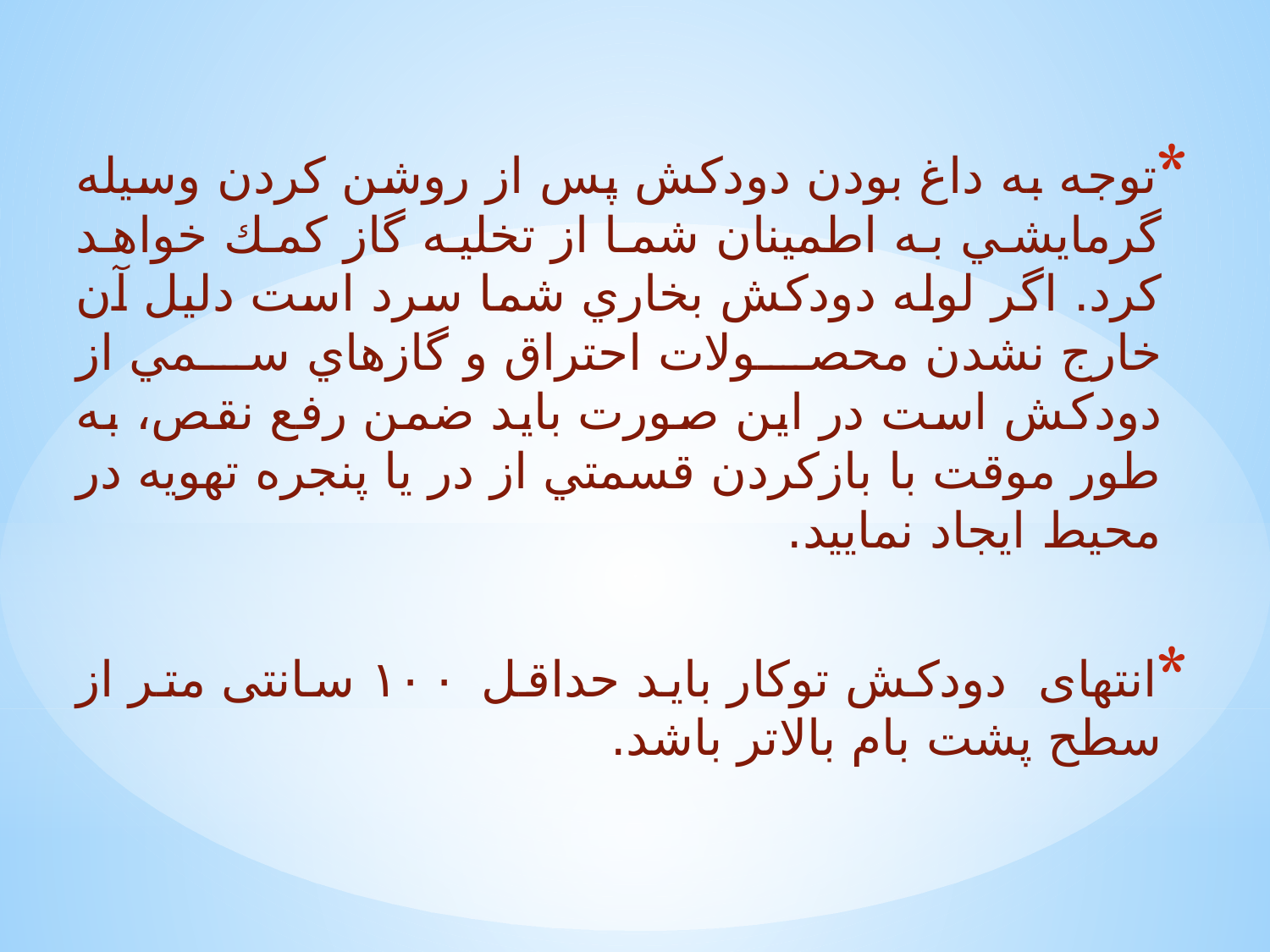

توجه به داغ بودن دودکش پس از روشن كردن وسيله گرمايشي به اطمينان شما از تخليه گاز كمك خواهد كرد. اگر لوله دودکش بخاري شما سرد است دليل آن خارج نشدن محصولات احتراق و گازهاي سمي از دودکش است در اين صورت بايد ضمن رفع نقص، به طور موقت با بازکردن قسمتي از در يا پنجره تهويه در محيط ايجاد نماييد.

انتهای  دودکش توکار باید حداقل ۱۰۰ سانتی متر از سطح پشت بام بالاتر باشد.